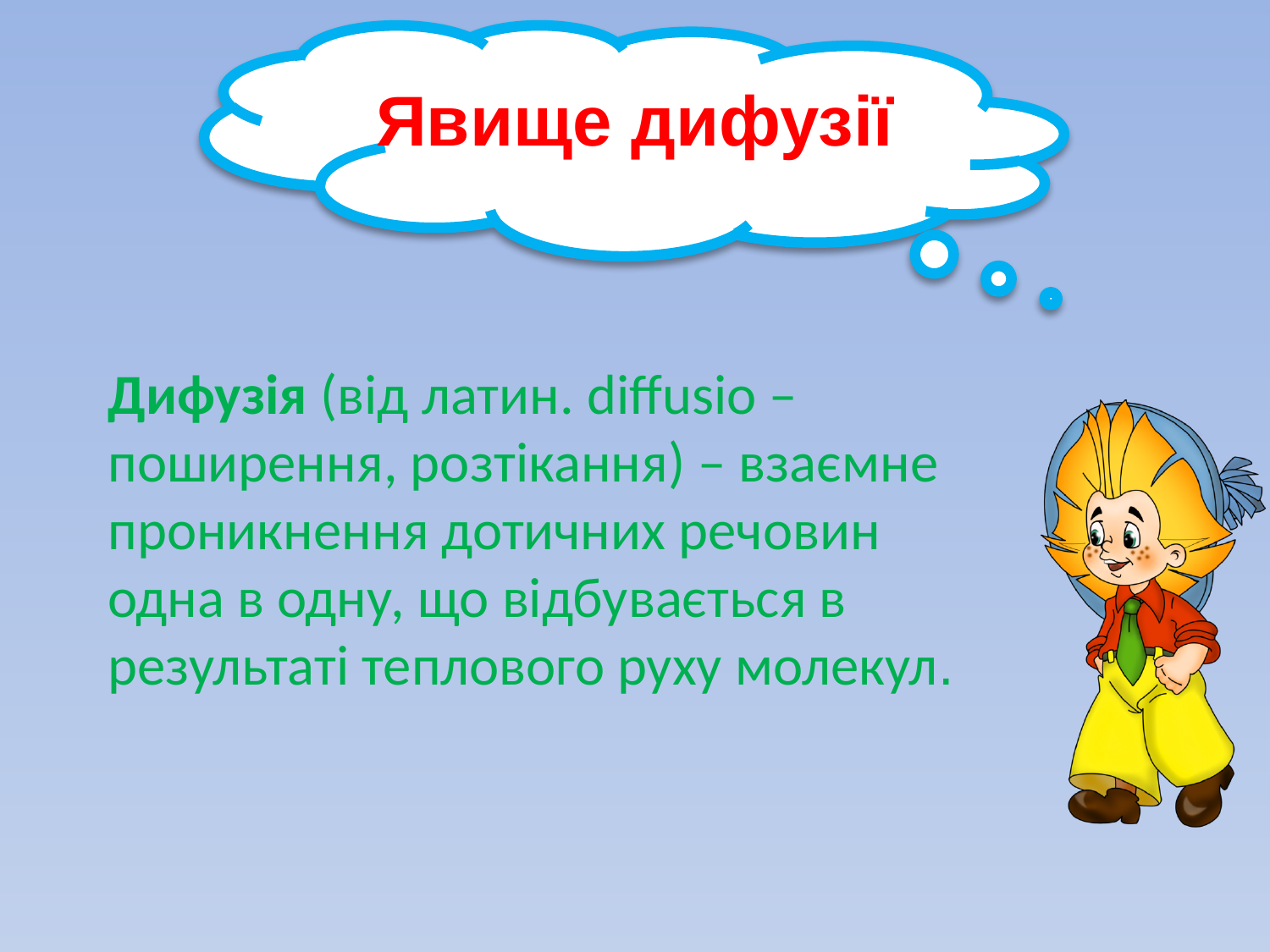

# Явище дифузії
Дифузія (від латин. diffusio – поширення, розтікання) – взаємне проникнення дотичних речовин одна в одну, що відбувається в результаті теплового руху молекул.